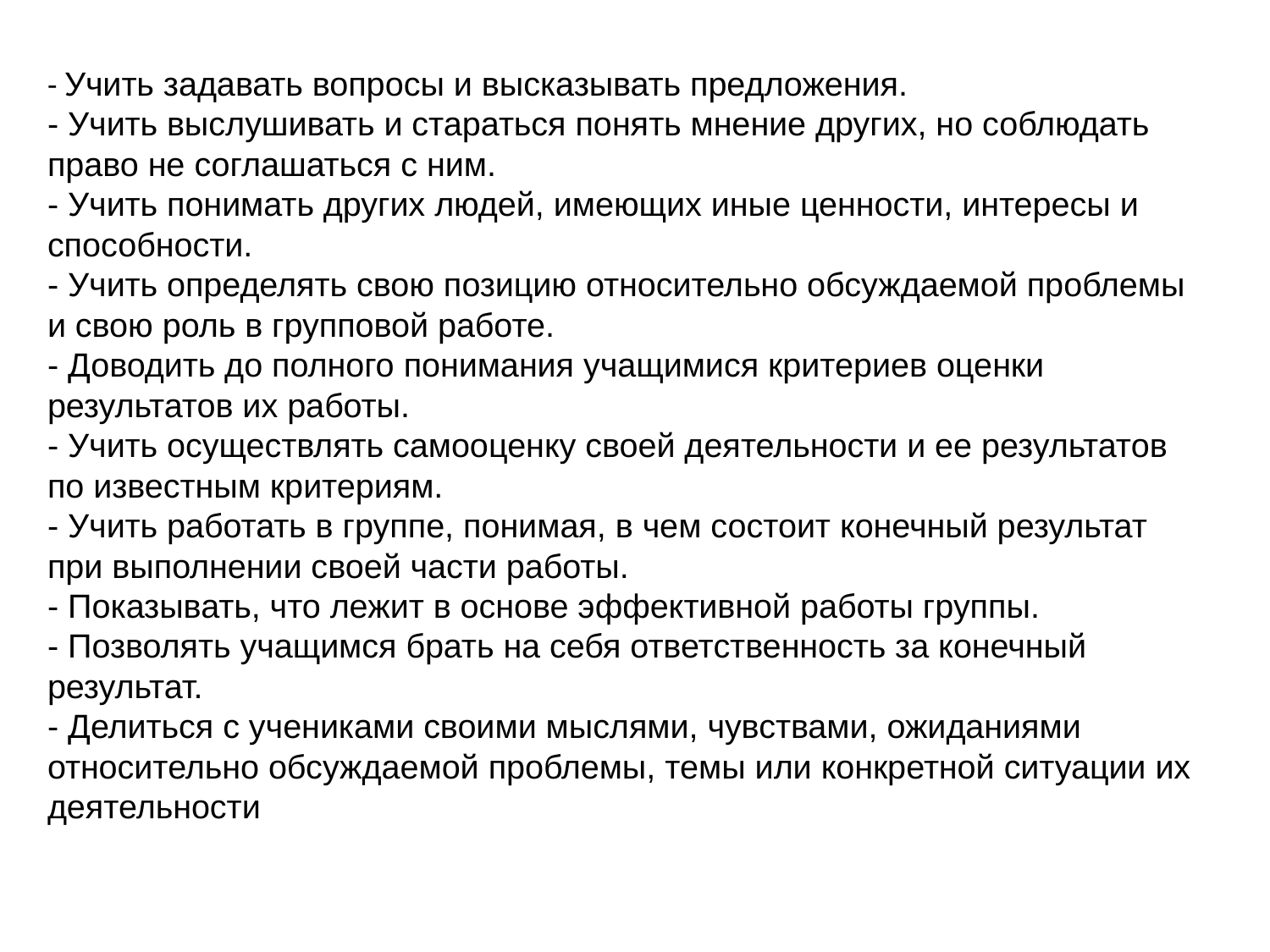

- Учить задавать вопросы и высказывать предложения.
- Учить выслушивать и стараться понять мнение других, но соблюдать право не соглашаться с ним.
- Учить понимать других людей, имеющих иные ценности, интересы и способности.
- Учить определять свою позицию относительно обсуждаемой проблемы и свою роль в групповой работе.
- Доводить до полного понимания учащимися критериев оценки результатов их работы.
- Учить осуществлять самооценку своей деятельности и ее результатов по известным критериям.
- Учить работать в группе, понимая, в чем состоит конечный результат при выполнении своей части работы.
- Показывать, что лежит в основе эффективной работы группы.
- Позволять учащимся брать на себя ответственность за конечный результат.
- Делиться с учениками своими мыслями, чувствами, ожиданиями относительно обсуждаемой проблемы, темы или конкретной ситуации их деятельности